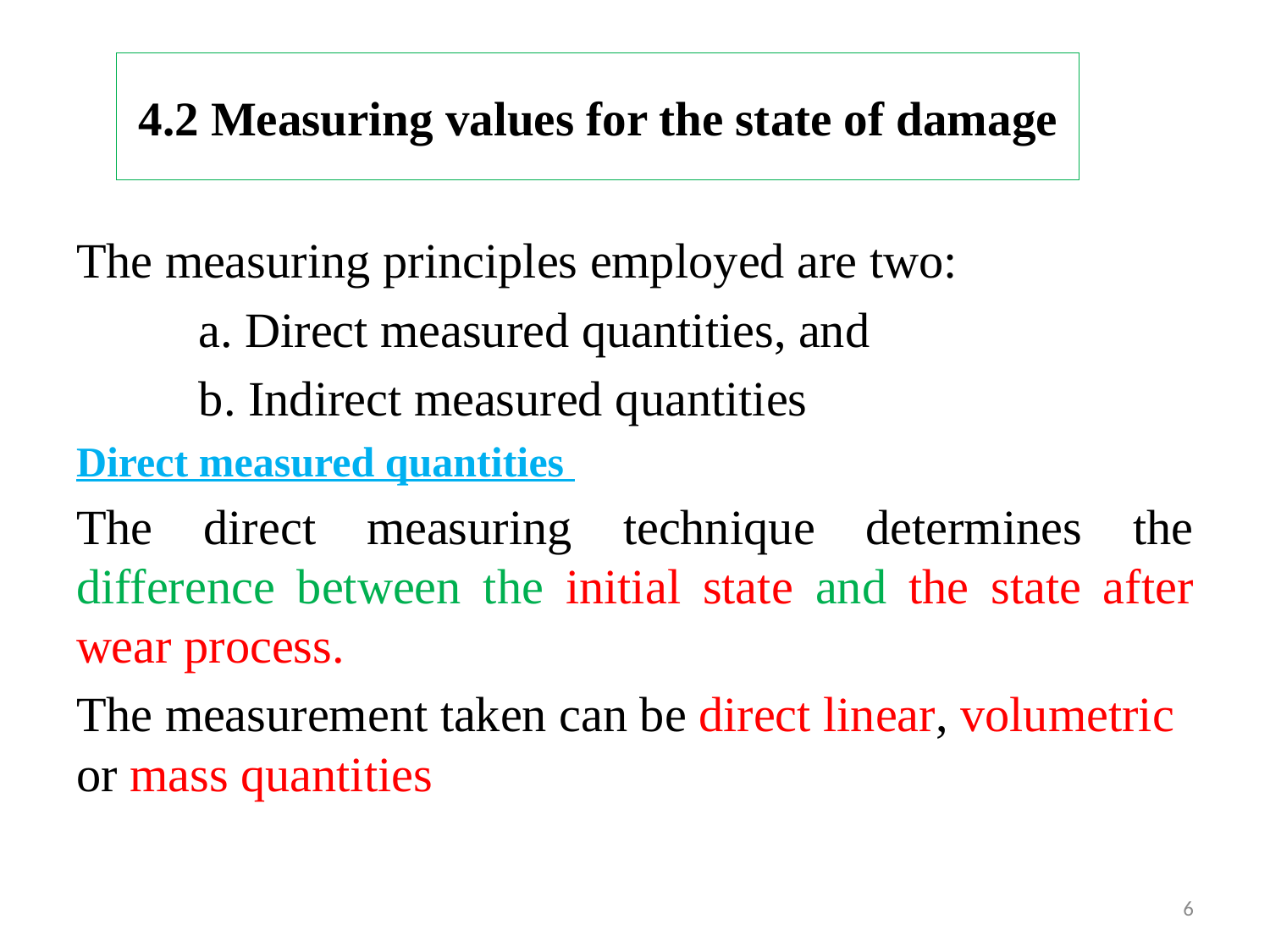

# 4.2 Measuring values for the state of damage
The measuring principles employed are two:
          a. Direct measured quantities, and
          b. Indirect measured quantities
Direct measured quantities
The direct measuring technique determines the difference between the initial state and the state after wear process.
The measurement taken can be direct linear, volumetric or mass quantities
6